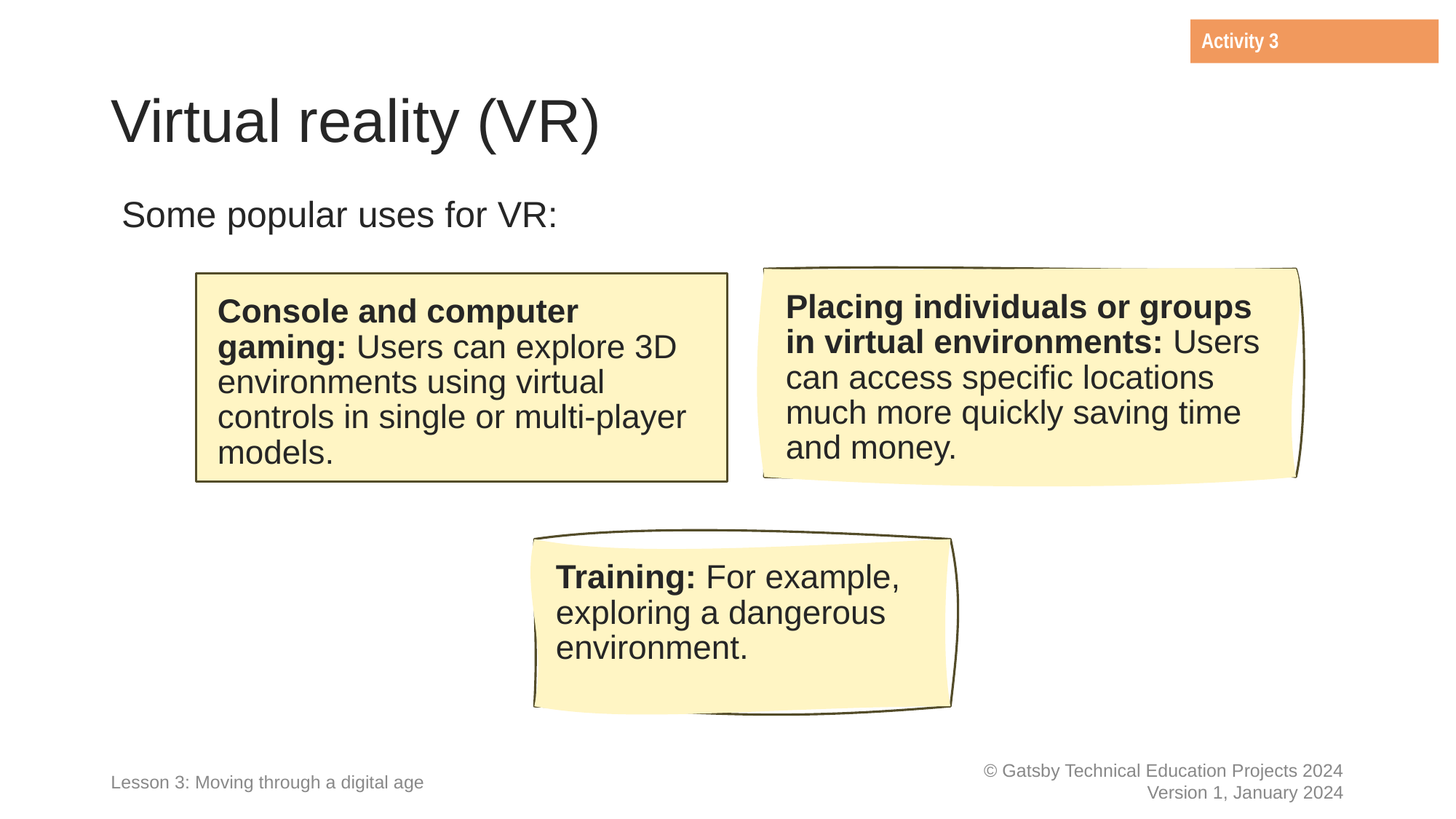

Activity 3
# Virtual reality (VR)
Some popular uses for VR:
Placing individuals or groups in virtual environments: Users can access specific locations much more quickly saving time and money.
Console and computer gaming: Users can explore 3D environments using virtual controls in single or multi-player models.
Training: For example, exploring a dangerous environment.
Lesson 3: Moving through a digital age